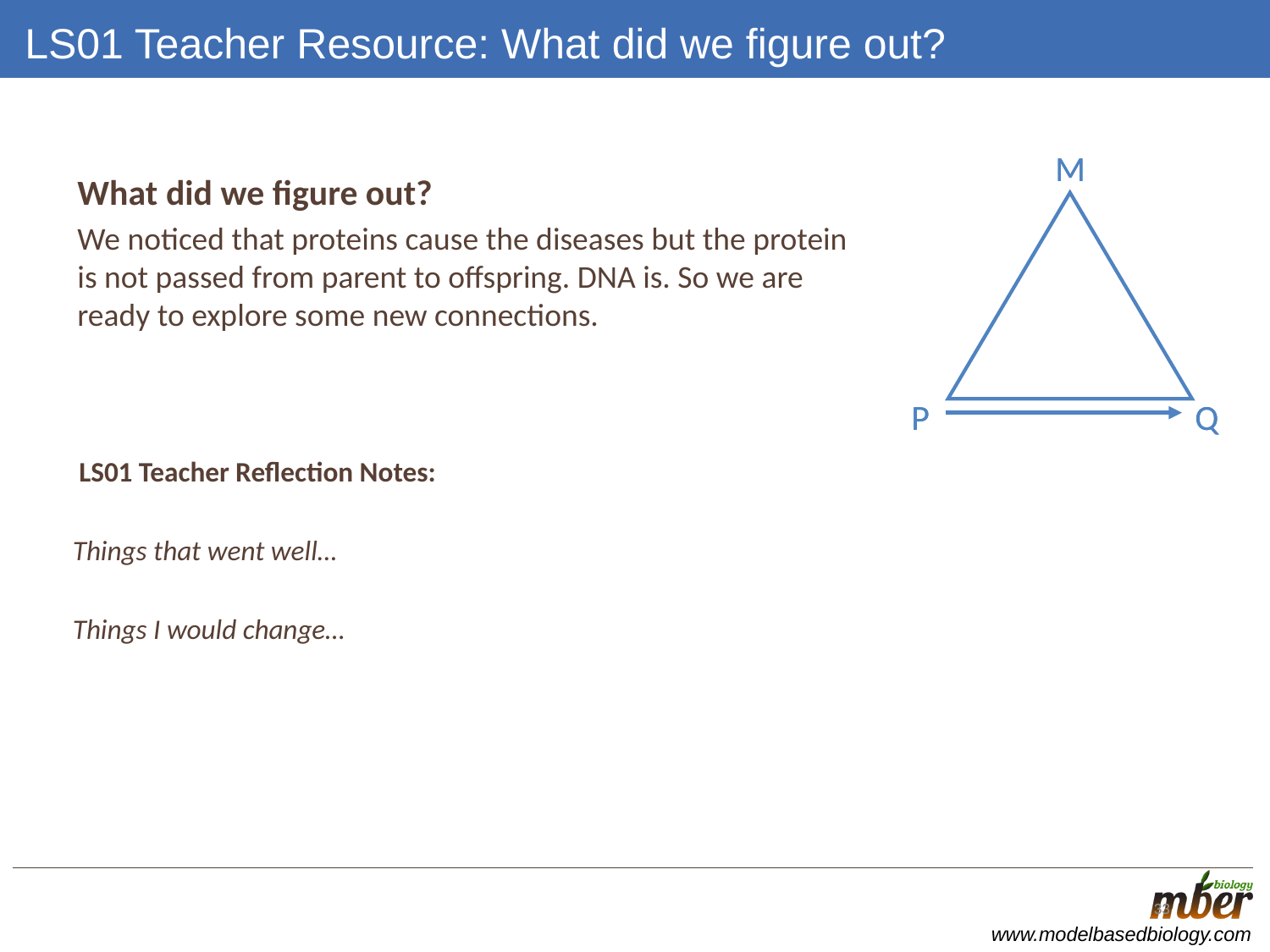

# LS01 Teacher Resource: What did we figure out?
M
Q
P
M

Q
P
What did we figure out?
We noticed that proteins cause the diseases but the protein is not passed from parent to offspring. DNA is. So we are ready to explore some new connections.

 LS01 Teacher Reflection Notes:

Things that went well…

Things I would change…

33
33